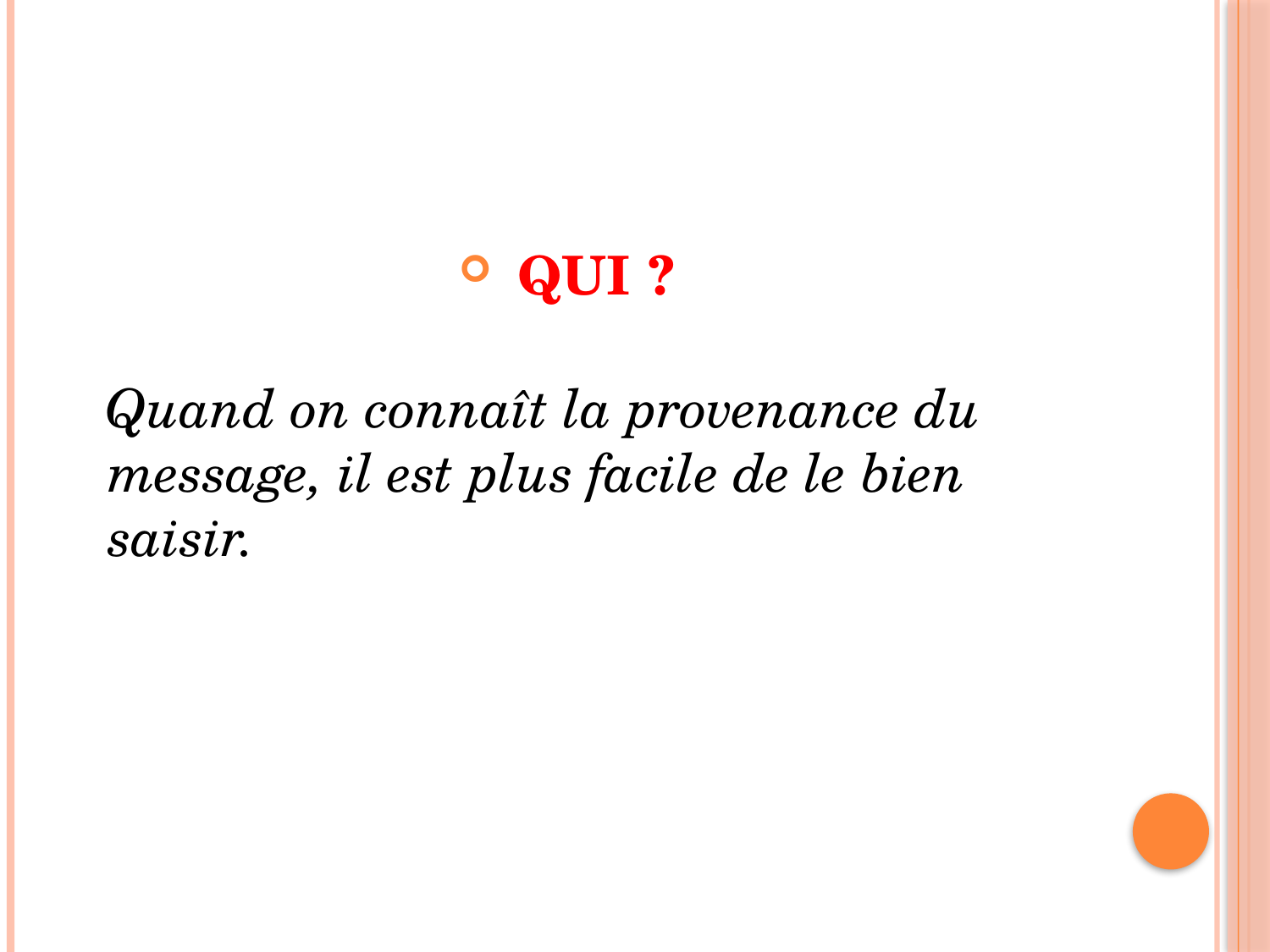

QUI ?

   Quand on connaît la provenance du message, il est plus facile de le bien saisir.